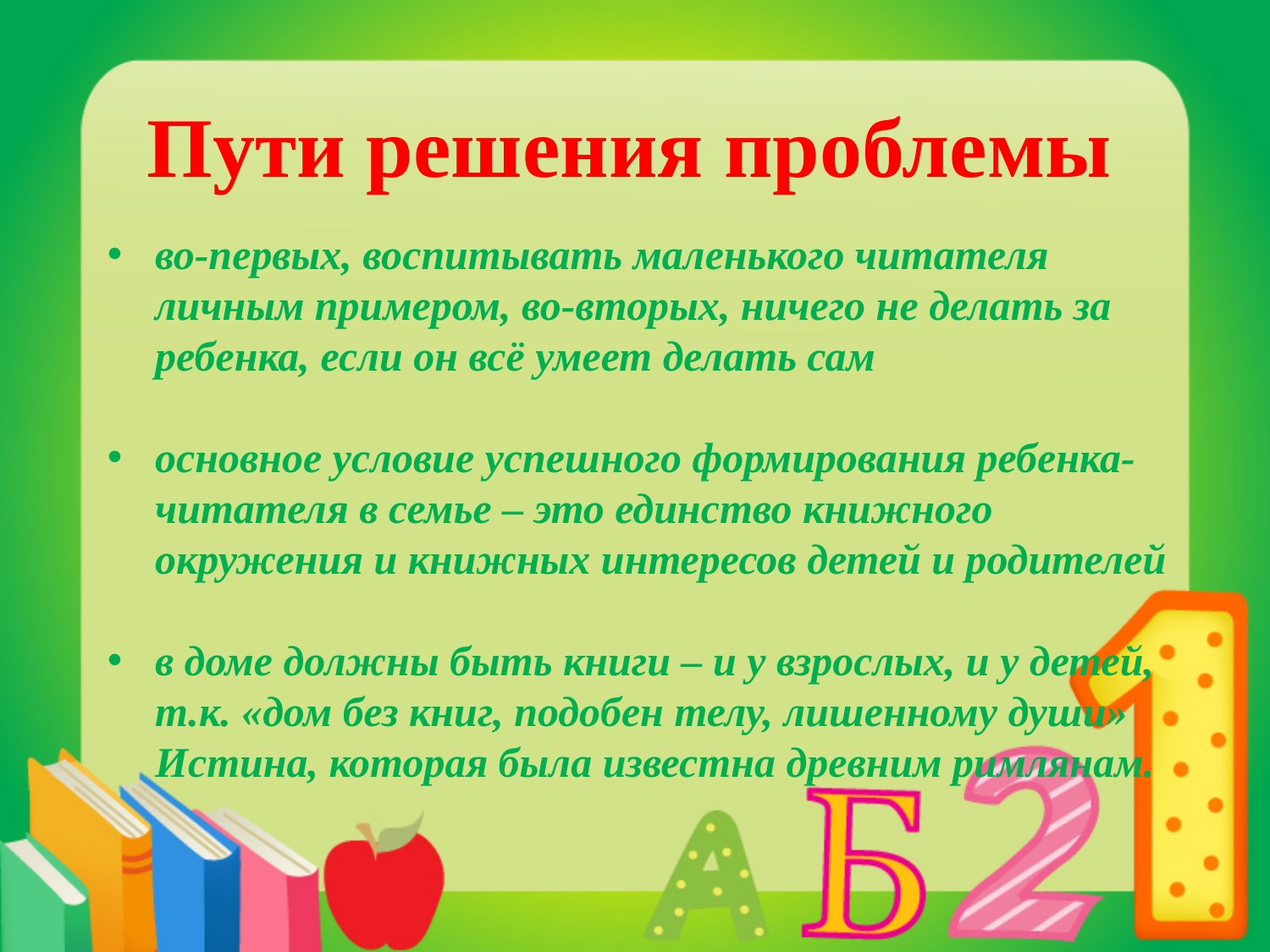

Пути решения проблемы

во-первых, воспитывать маленького читателя личным примером, во-вторых, ничего не делать за ребенка, если он всё умеет делать сам

основное условие успешного формирования ребенка-читателя в семье – это единство книжного окружения и книжных интересов детей и родителей

в доме должны быть книги – и у взрослых, и у детей, т.к. «дом без книг, подобен телу, лишенному души» Истина, которая была известна древним римлянам.